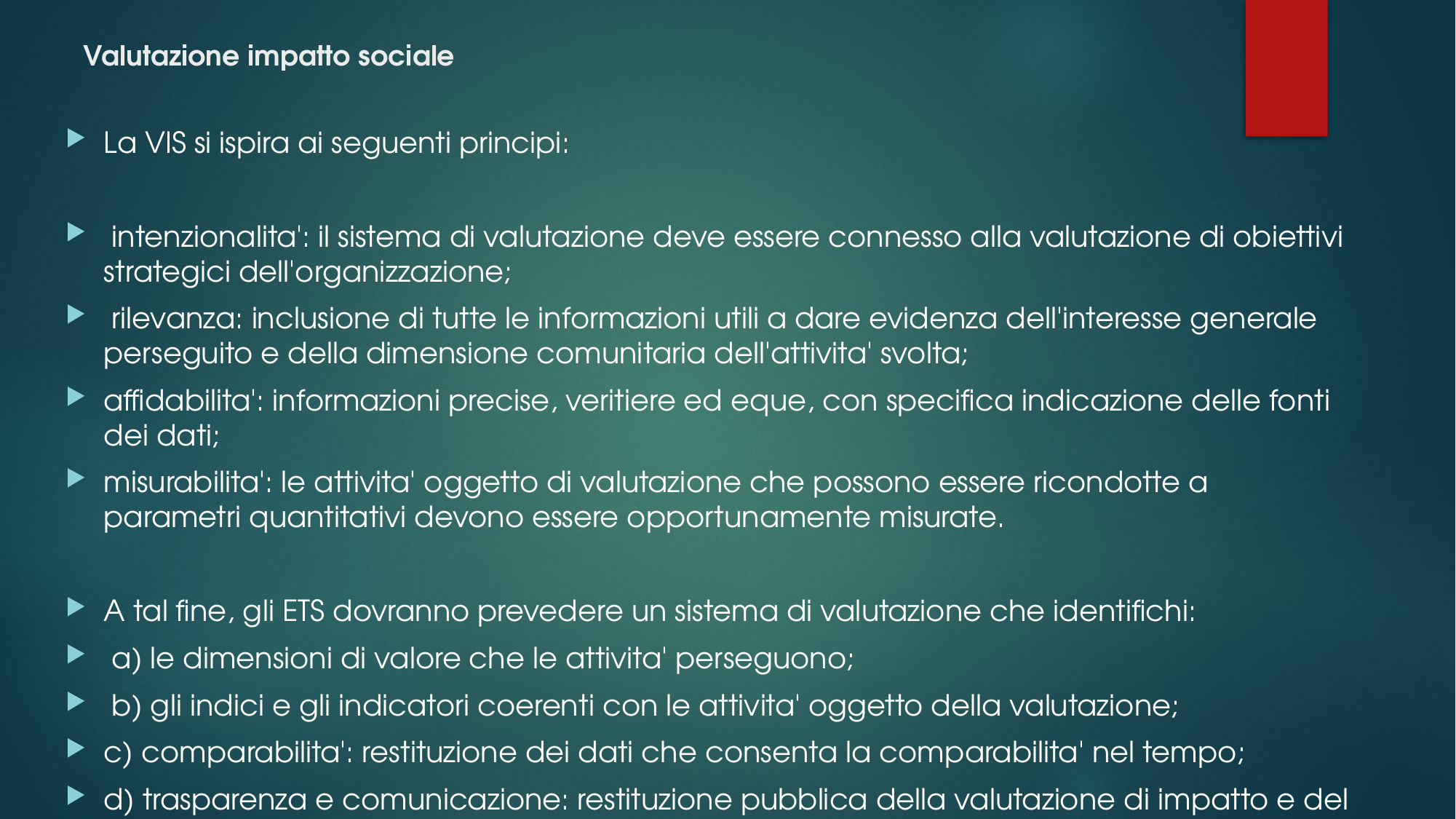

# Valutazione impatto sociale
La VIS si ispira ai seguenti principi:

 intenzionalita': il sistema di valutazione deve essere connesso alla valutazione di obiettivi strategici dell'organizzazione;
 rilevanza: inclusione di tutte le informazioni utili a dare evidenza dell'interesse generale perseguito e della dimensione comunitaria dell'attivita' svolta;
affidabilita': informazioni precise, veritiere ed eque, con specifica indicazione delle fonti dei dati;
misurabilita': le attivita' oggetto di valutazione che possono essere ricondotte a parametri quantitativi devono essere opportunamente misurate.

A tal fine, gli ETS dovranno prevedere un sistema di valutazione che identifichi:
 a) le dimensioni di valore che le attivita' perseguono;
 b) gli indici e gli indicatori coerenti con le attivita' oggetto della valutazione;
c) comparabilita': restituzione dei dati che consenta la comparabilita' nel tempo;
d) trasparenza e comunicazione: restituzione pubblica della valutazione di impatto e del processo partecipativo degli stakeholders.